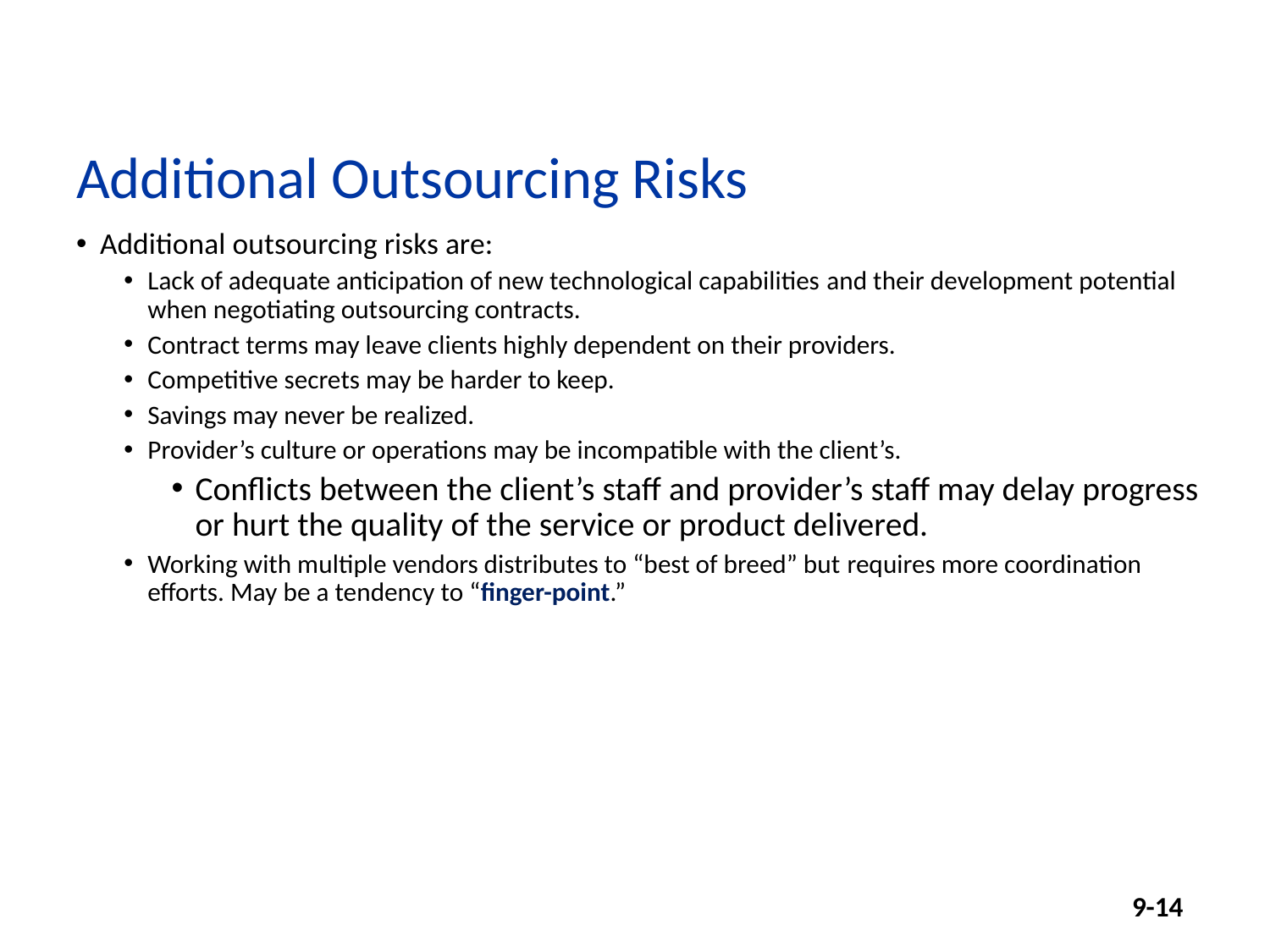

# Additional Outsourcing Risks
Additional outsourcing risks are:
Lack of adequate anticipation of new technological capabilities and their development potential when negotiating outsourcing contracts.
Contract terms may leave clients highly dependent on their providers.
Competitive secrets may be harder to keep.
Savings may never be realized.
Provider’s culture or operations may be incompatible with the client’s.
Conflicts between the client’s staff and provider’s staff may delay progress or hurt the quality of the service or product delivered.
Working with multiple vendors distributes to “best of breed” but requires more coordination efforts. May be a tendency to “finger-point.”